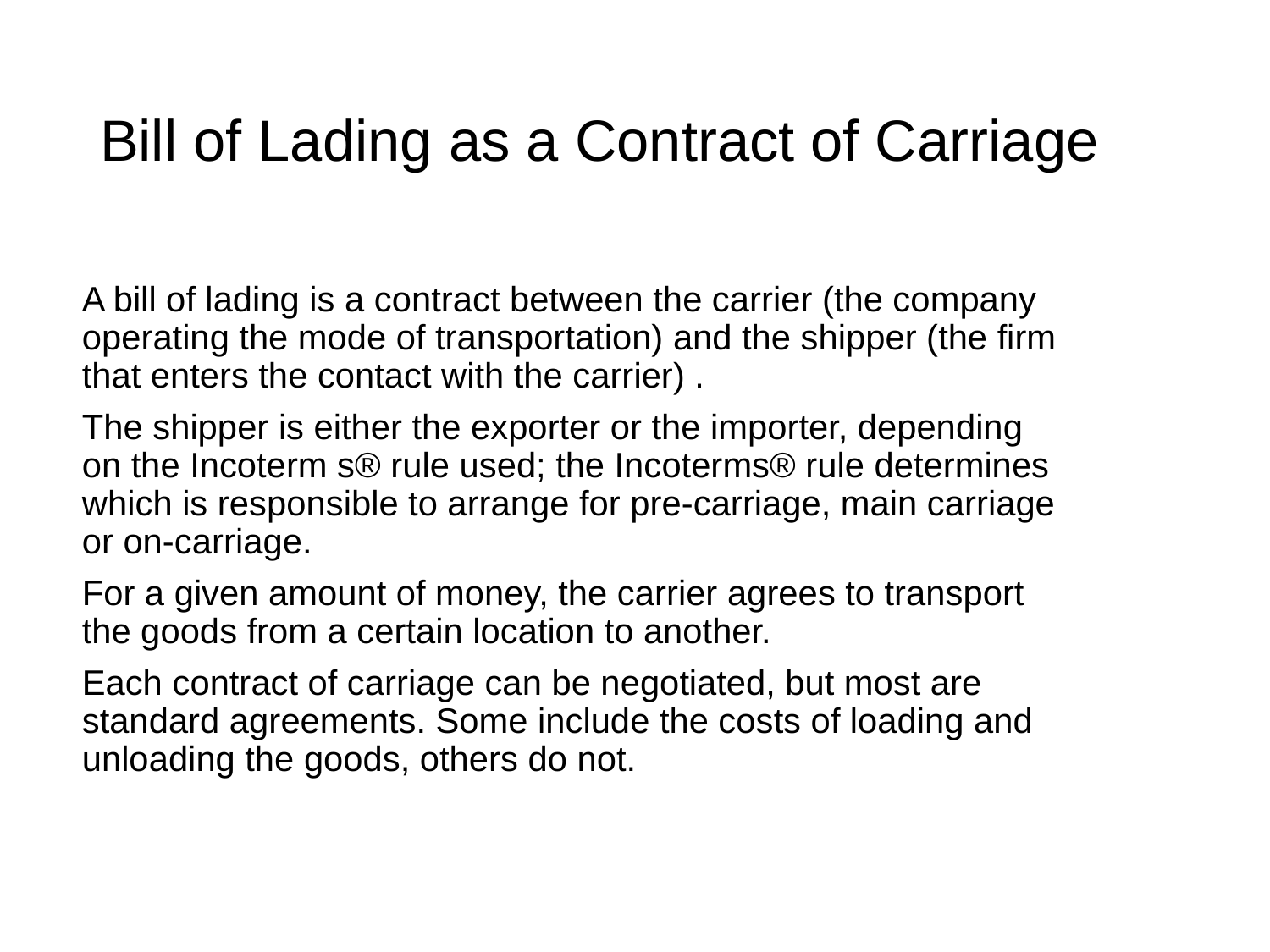

# Bill of Lading as a Contract of Carriage
A bill of lading is a contract between the carrier (the company operating the mode of transportation) and the shipper (the firm that enters the contact with the carrier) .
The shipper is either the exporter or the importer, depending on the Incoterm s® rule used; the Incoterms® rule determines which is responsible to arrange for pre-carriage, main carriage or on-carriage.
For a given amount of money, the carrier agrees to transport the goods from a certain location to another.
Each contract of carriage can be negotiated, but most are standard agreements. Some include the costs of loading and unloading the goods, others do not.